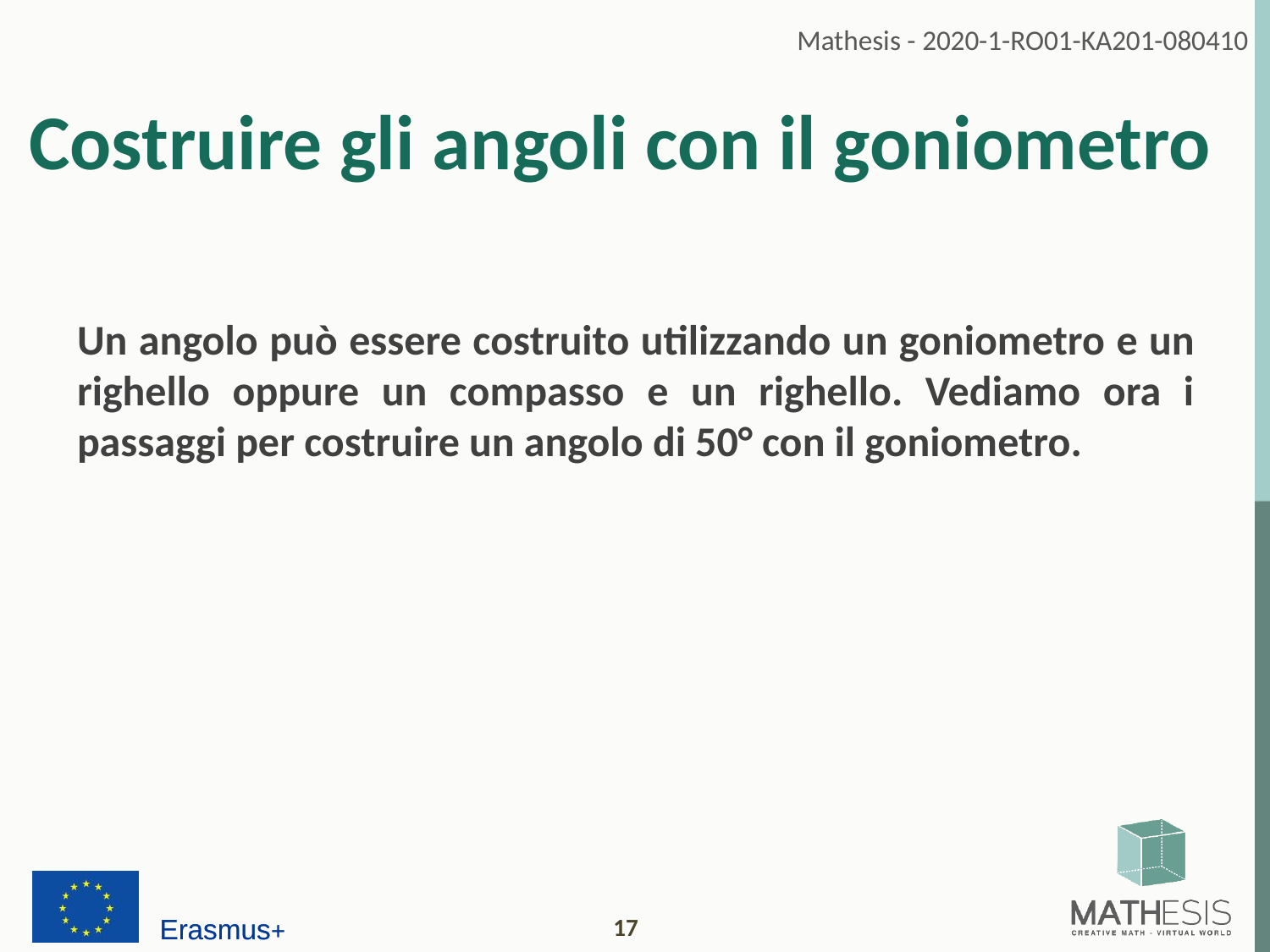

# Costruire gli angoli con il goniometro
Un angolo può essere costruito utilizzando un goniometro e un righello oppure un compasso e un righello. Vediamo ora i passaggi per costruire un angolo di 50° con il goniometro.